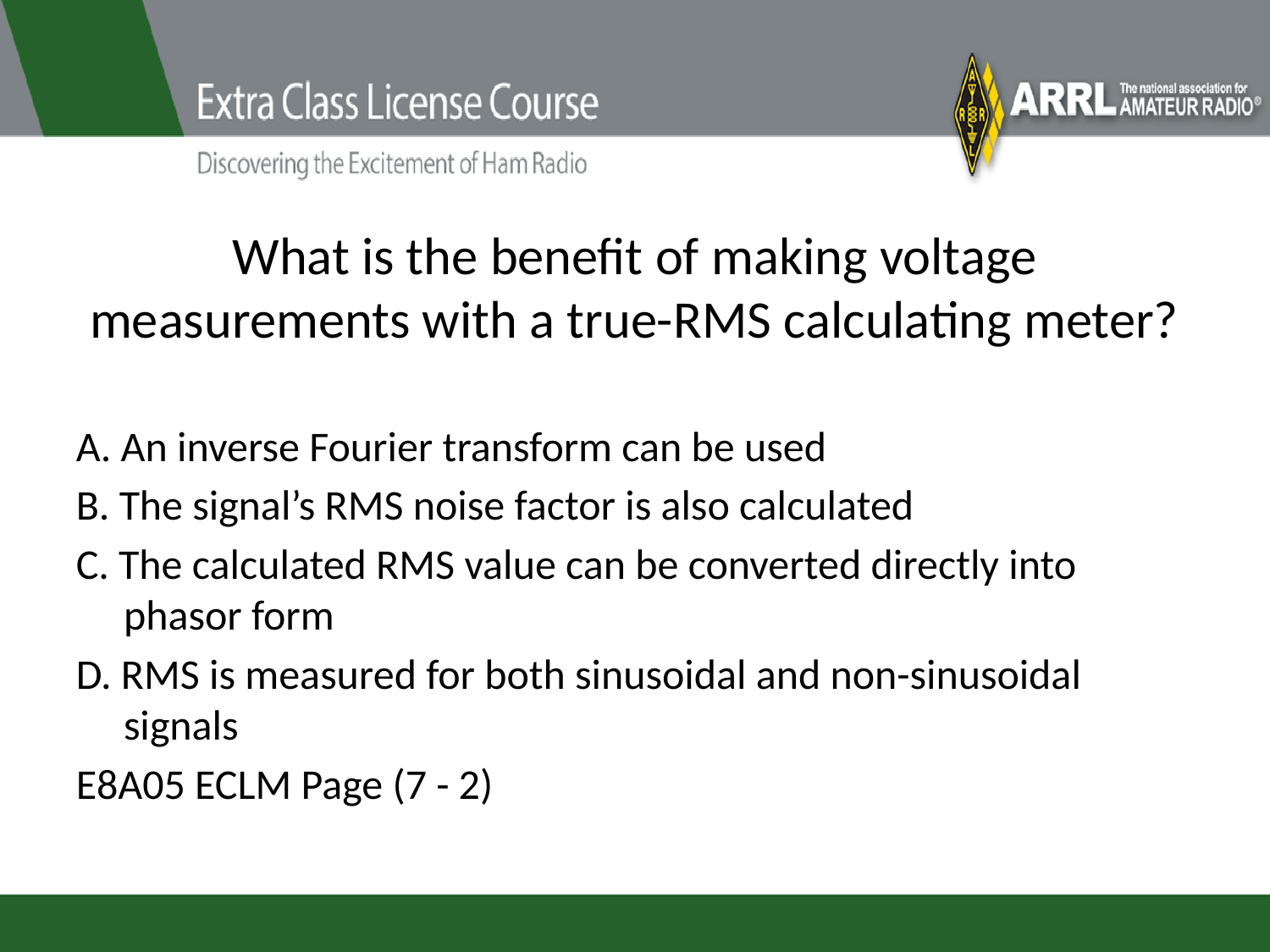

# What is the benefit of making voltage measurements with a true-RMS calculating meter?
A. An inverse Fourier transform can be used
B. The signal’s RMS noise factor is also calculated
C. The calculated RMS value can be converted directly into phasor form
D. RMS is measured for both sinusoidal and non-sinusoidal signals
E8A05 ECLM Page (7 - 2)